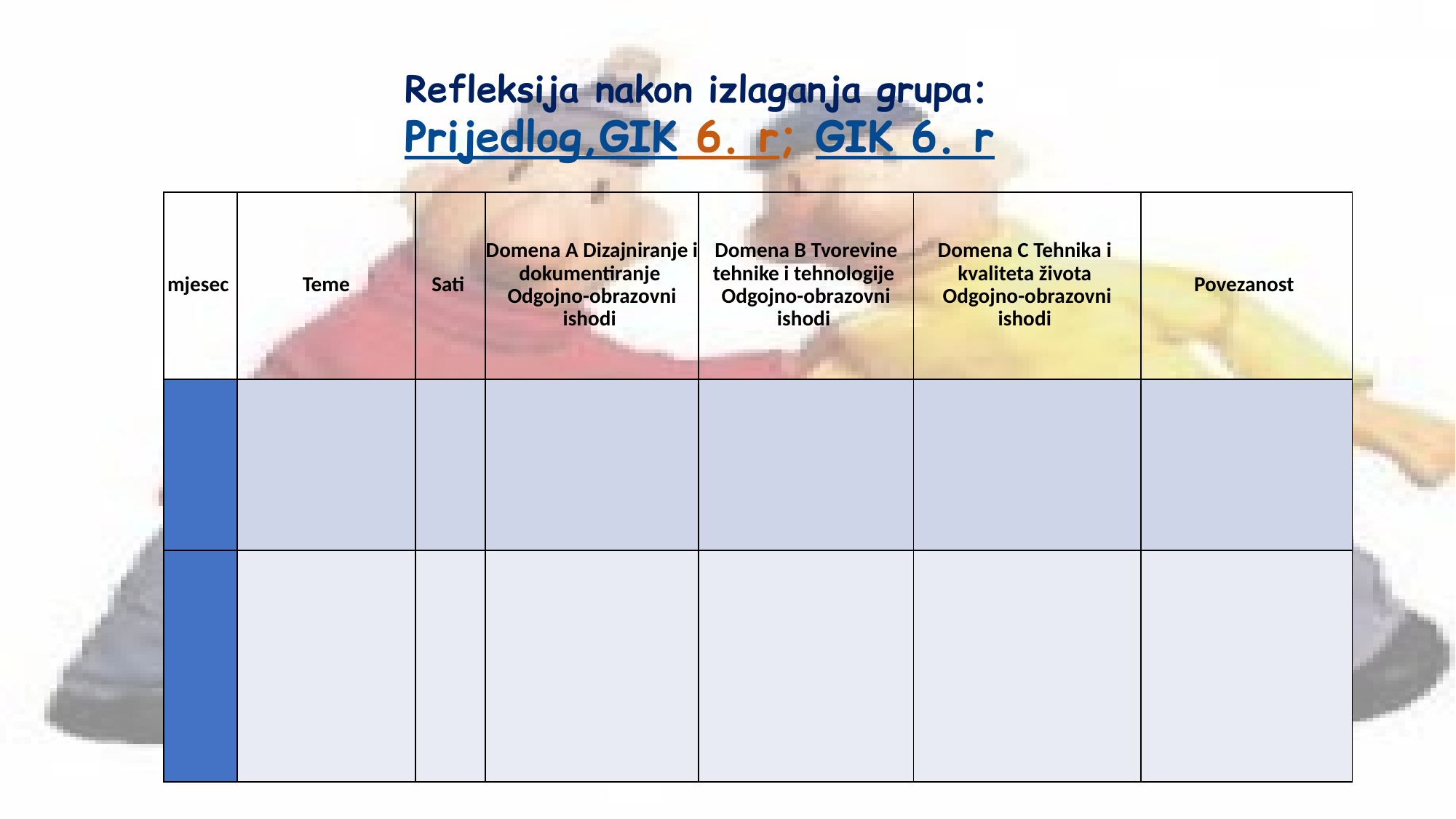

Refleksija nakon izlaganja grupa:
Prijedlog,GIK 6. r; GIK 6. r
| mjesec | Teme | Sati | Domena A Dizajniranje i dokumentiranje  Odgojno-obrazovni ishodi | Domena B Tvorevine tehnike i tehnologije  Odgojno-obrazovni ishodi | Domena C Tehnika i  kvaliteta života  Odgojno-obrazovni ishodi | Povezanost |
| --- | --- | --- | --- | --- | --- | --- |
|  |  |  |  |  |  |  |
|  |  |  |  |  |  |  |